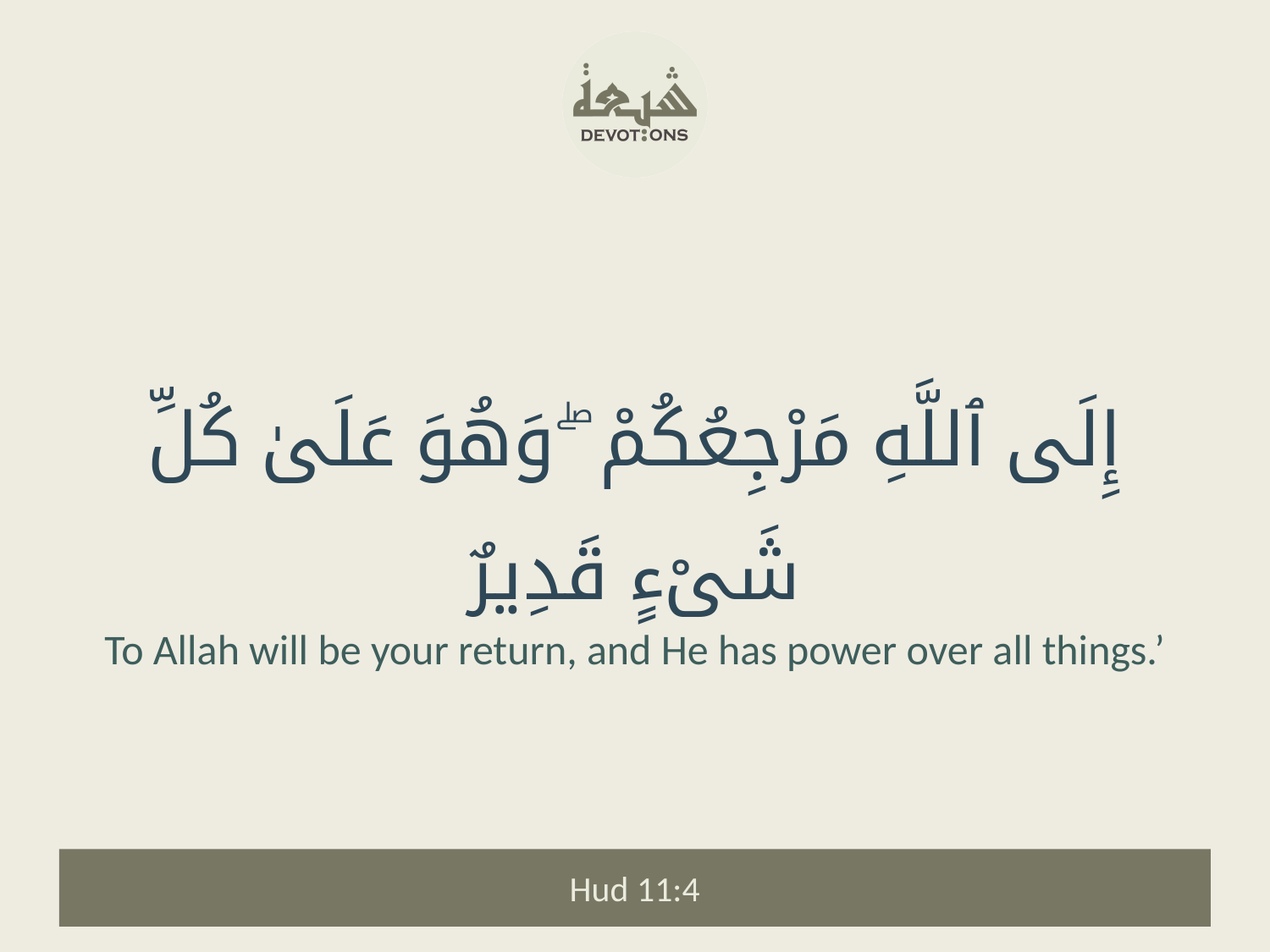

إِلَى ٱللَّهِ مَرْجِعُكُمْ ۖ وَهُوَ عَلَىٰ كُلِّ شَىْءٍ قَدِيرٌ
To Allah will be your return, and He has power over all things.’
Hud 11:4